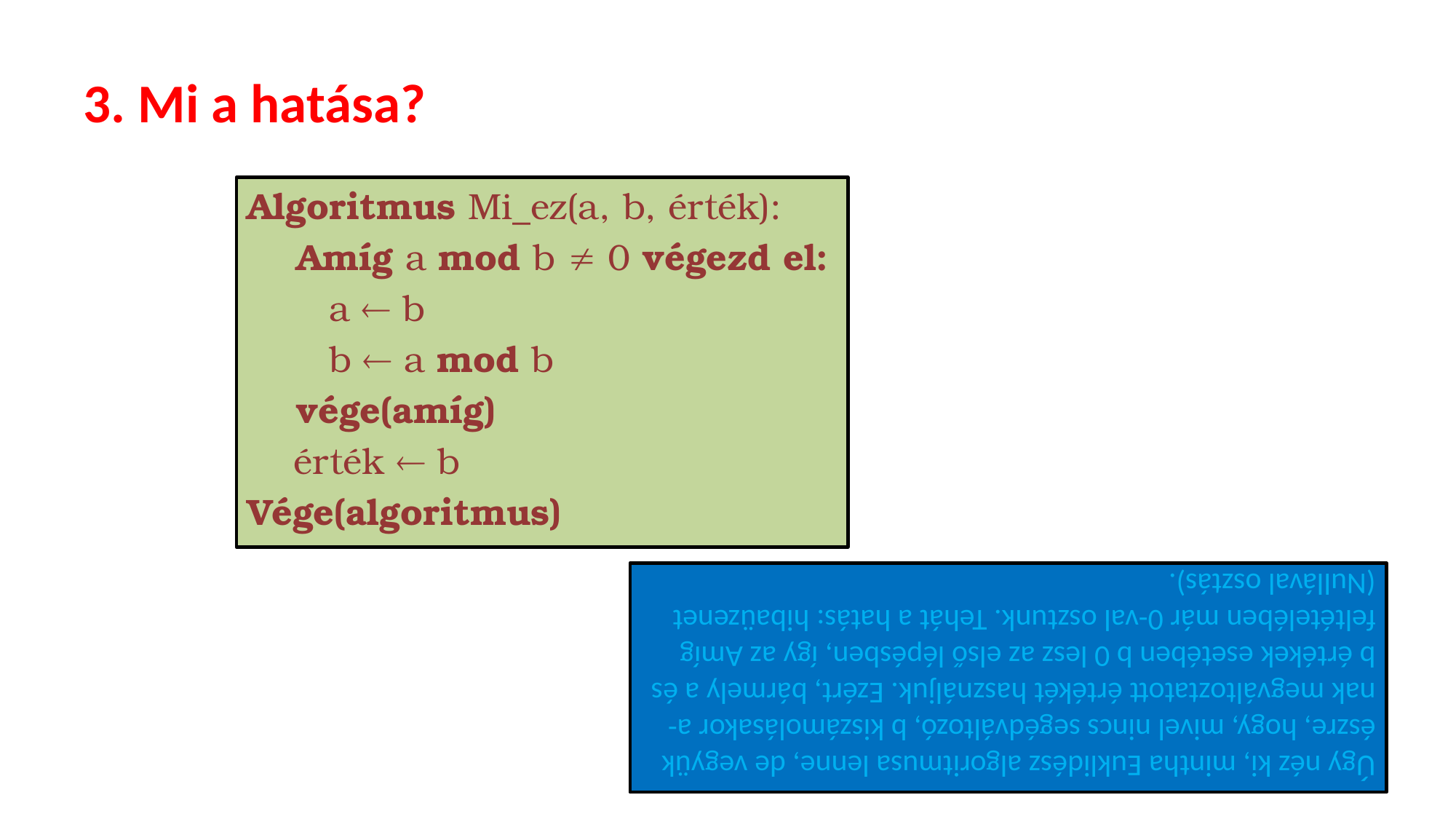

# 3. Mi a hatása?
Algoritmus Mi_ez(a, b, érték):
    Amíg a mod b ≠ 0 végezd el:
       a ← b
       b ← a mod b
    vége(amíg)
    érték ← b
Vége(algoritmus)

Úgy néz ki, mintha Euklidész algoritmusa lenne, de vegyük észre, hogy, mivel nincs segédváltozó, b kiszámolásakor a-nak megváltoztatott értékét használjuk. Ezért, bármely a és b értékek esetében b 0 lesz az első lépésben, így az Amíg feltételében már 0-val osztunk. Tehát a hatás: hibaüzenet (Nullával osztás).
12